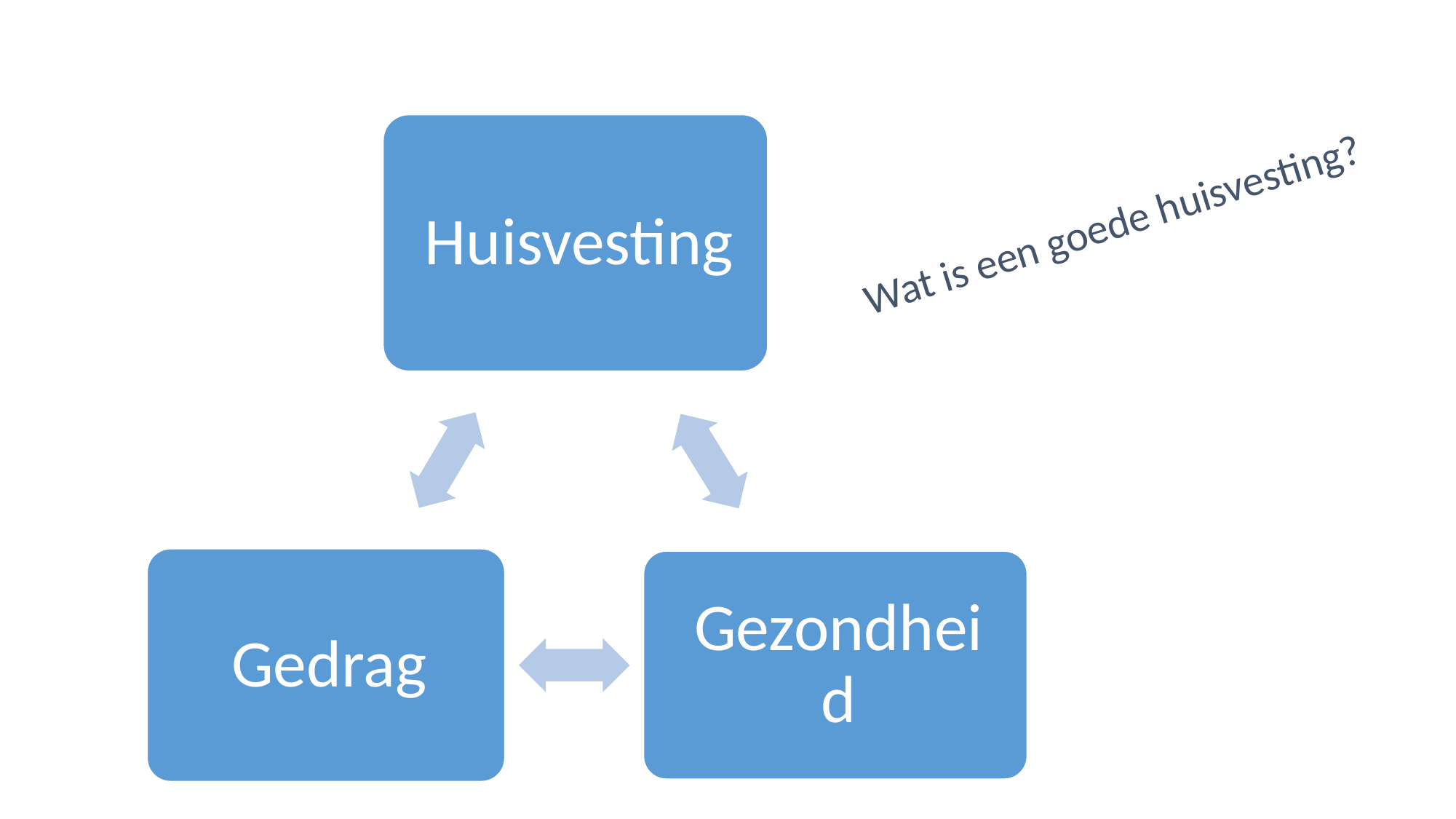

Huisvesting

Gezondheid

Gedrag

Wat is een goede huisvesting?